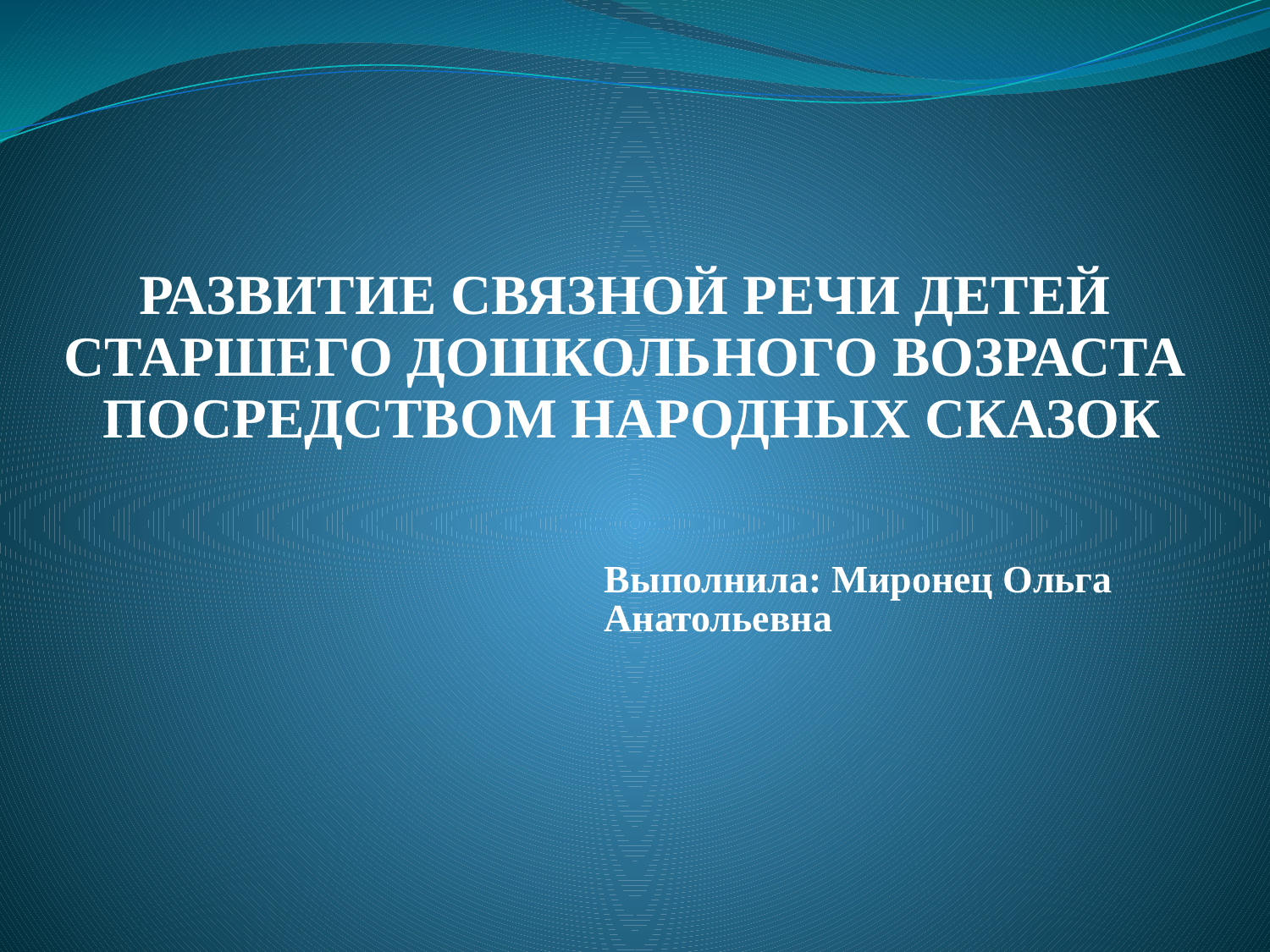

РАЗВИТИЕ СВЯЗНОЙ РЕЧИ ДЕТЕЙ
СТАРШЕГО ДОШКОЛЬНОГО ВОЗРАСТА
ПОСРЕДСТВОМ НАРОДНЫХ СКАЗОК
Выполнила: Миронец Ольга Анатольевна